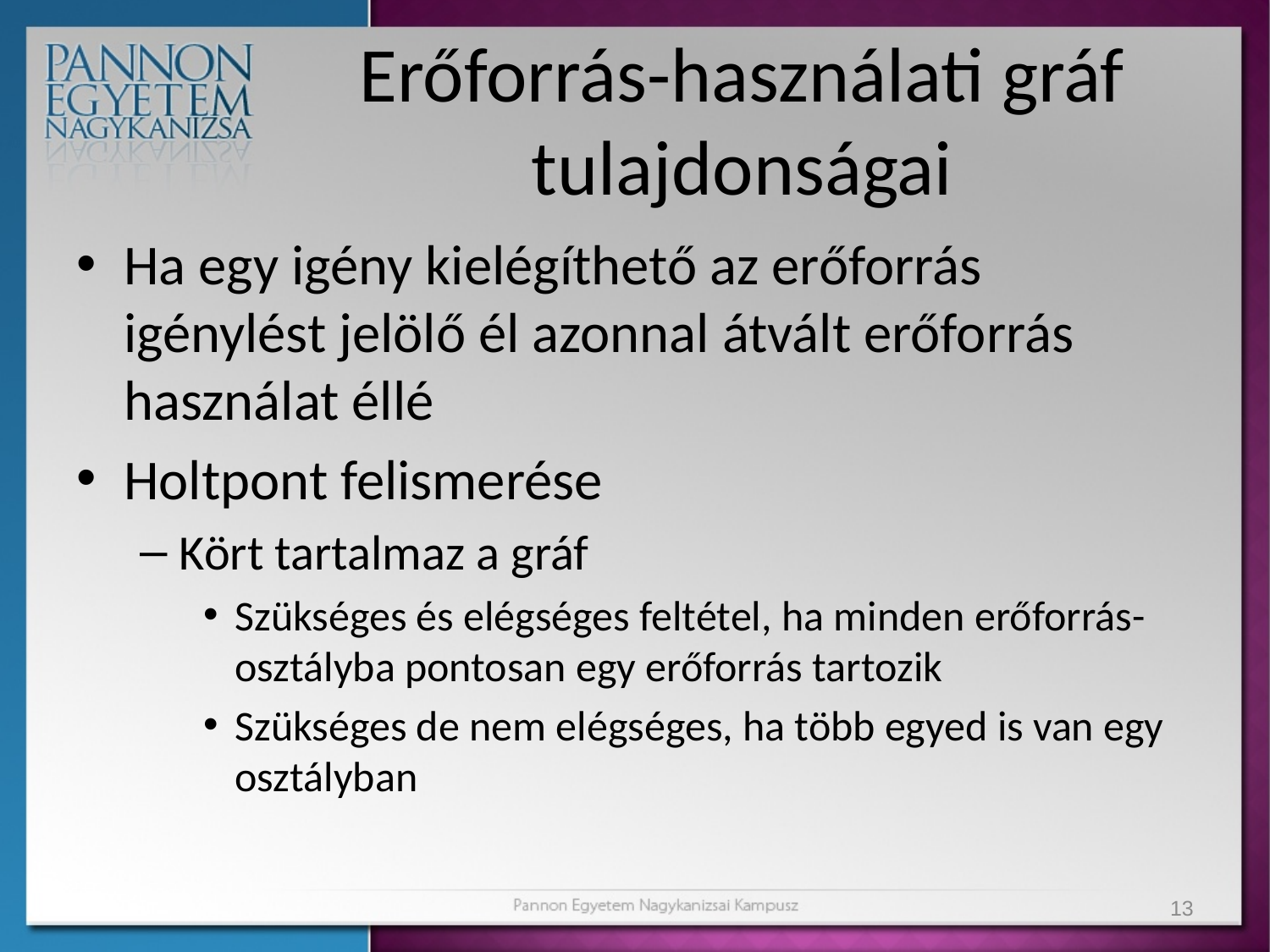

# Erőforrás-használati gráf tulajdonságai
Ha egy igény kielégíthető az erőforrás igénylést jelölő él azonnal átvált erőforrás használat éllé
Holtpont felismerése
Kört tartalmaz a gráf
Szükséges és elégséges feltétel, ha minden erőforrás-osztályba pontosan egy erőforrás tartozik
Szükséges de nem elégséges, ha több egyed is van egy osztályban
13